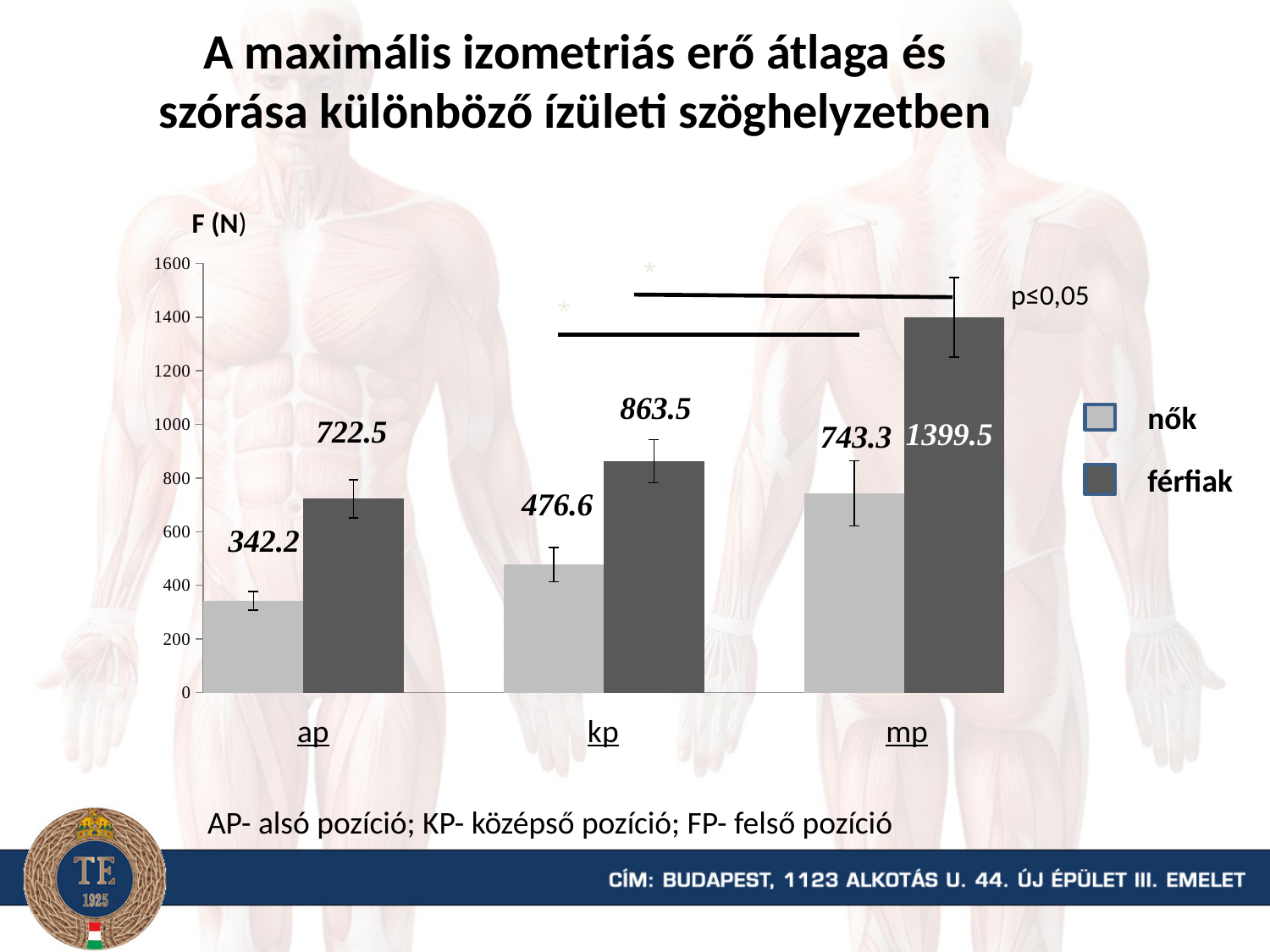

A maximális izometriás erő átlaga és szórása különböző ízületi szöghelyzetben
F (N)
*

### Chart

| Category |  |
|---|---|
p≤0,05
*
nők

férfiak

ap
kp
mp
AP- alsó pozíció; KP- középső pozíció; FP- felső pozíció